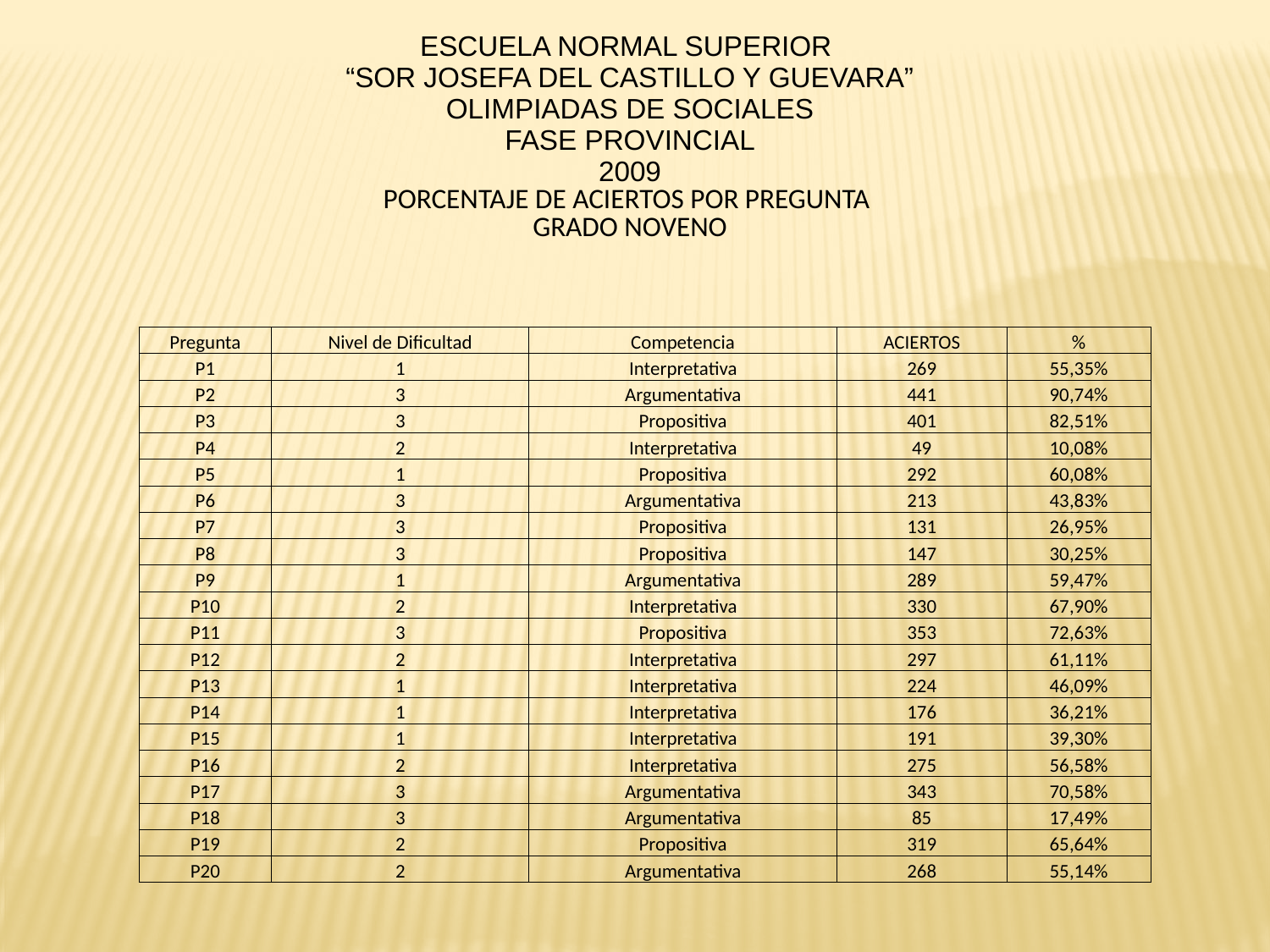

| ESCUELA NORMAL SUPERIOR “SOR JOSEFA DEL CASTILLO Y GUEVARA” OLIMPIADAS DE SOCIALES FASE PROVINCIAL 2009 PORCENTAJE DE ACIERTOS POR PREGUNTA GRADO NOVENO |
| --- |
| Pregunta | Nivel de Dificultad | Competencia | ACIERTOS | % |
| --- | --- | --- | --- | --- |
| P1 | 1 | Interpretativa | 269 | 55,35% |
| P2 | 3 | Argumentativa | 441 | 90,74% |
| P3 | 3 | Propositiva | 401 | 82,51% |
| P4 | 2 | Interpretativa | 49 | 10,08% |
| P5 | 1 | Propositiva | 292 | 60,08% |
| P6 | 3 | Argumentativa | 213 | 43,83% |
| P7 | 3 | Propositiva | 131 | 26,95% |
| P8 | 3 | Propositiva | 147 | 30,25% |
| P9 | 1 | Argumentativa | 289 | 59,47% |
| P10 | 2 | Interpretativa | 330 | 67,90% |
| P11 | 3 | Propositiva | 353 | 72,63% |
| P12 | 2 | Interpretativa | 297 | 61,11% |
| P13 | 1 | Interpretativa | 224 | 46,09% |
| P14 | 1 | Interpretativa | 176 | 36,21% |
| P15 | 1 | Interpretativa | 191 | 39,30% |
| P16 | 2 | Interpretativa | 275 | 56,58% |
| P17 | 3 | Argumentativa | 343 | 70,58% |
| P18 | 3 | Argumentativa | 85 | 17,49% |
| P19 | 2 | Propositiva | 319 | 65,64% |
| P20 | 2 | Argumentativa | 268 | 55,14% |